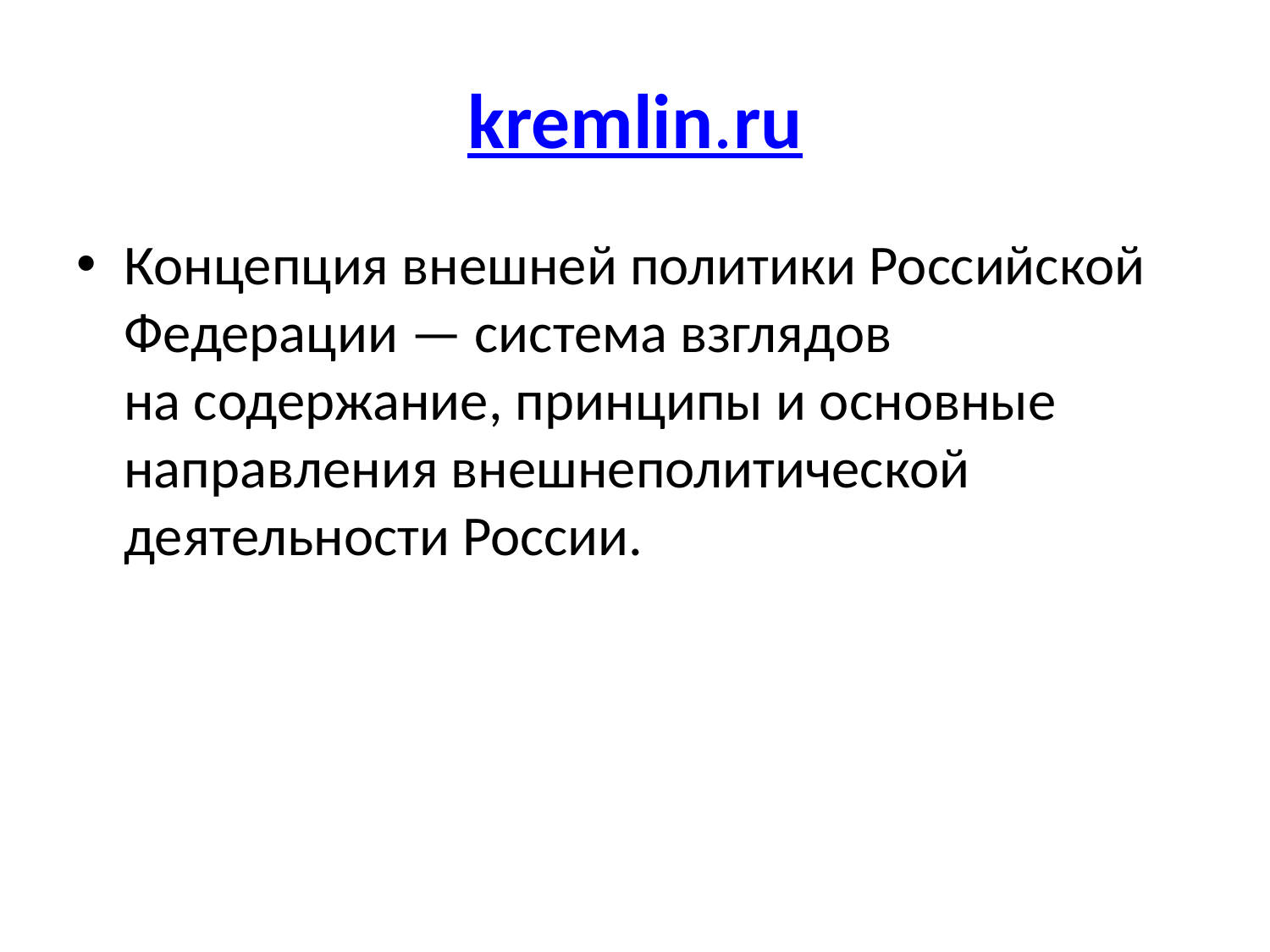

# kremlin.ru
Концепция внешней политики Российской Федерации — система взглядов на содержание, принципы и основные направления внешнеполитической деятельности России.